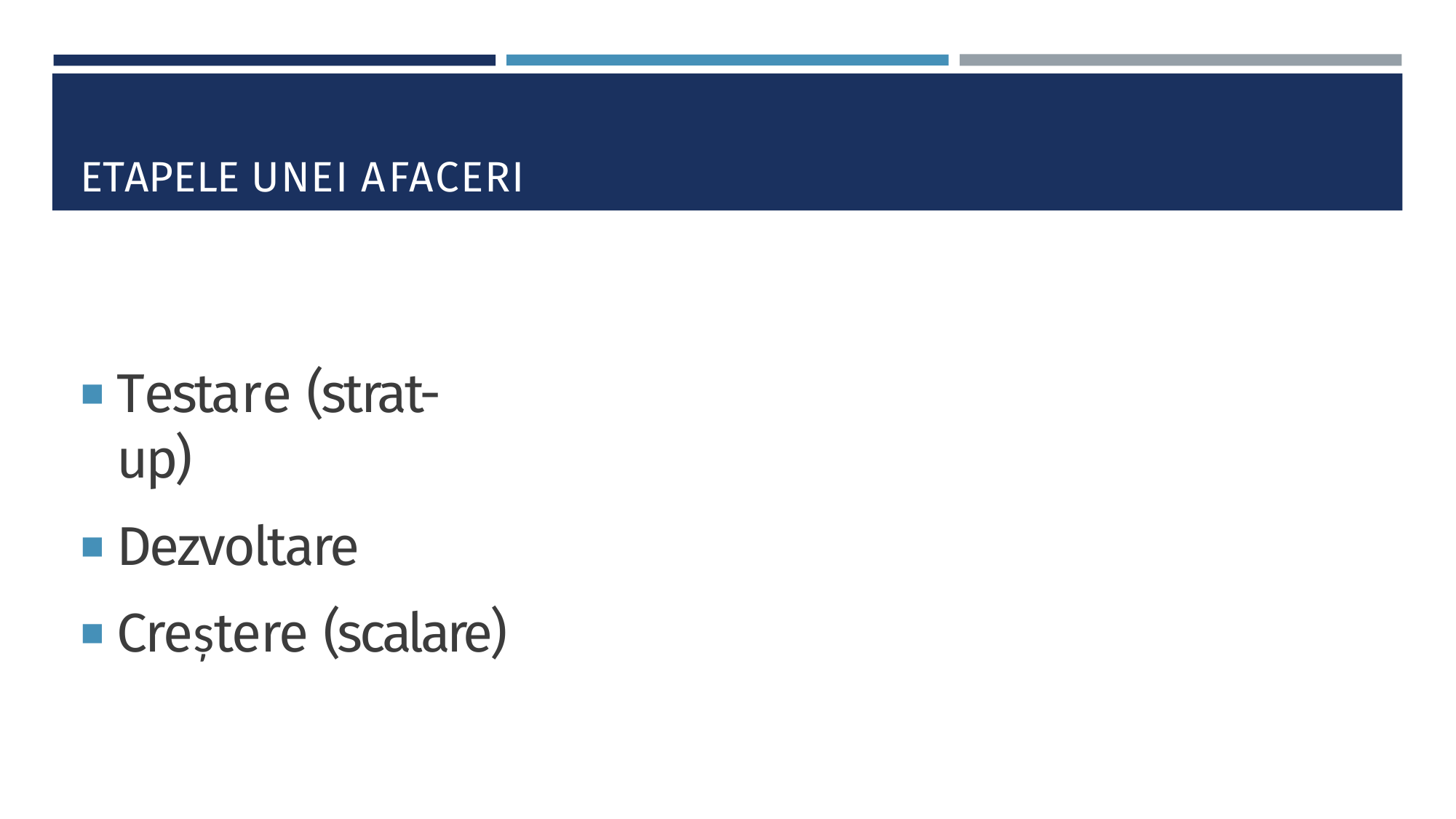

# ETAPELE UNEI AFACERI
Testare (strat-up)
Dezvoltare
Creștere (scalare)